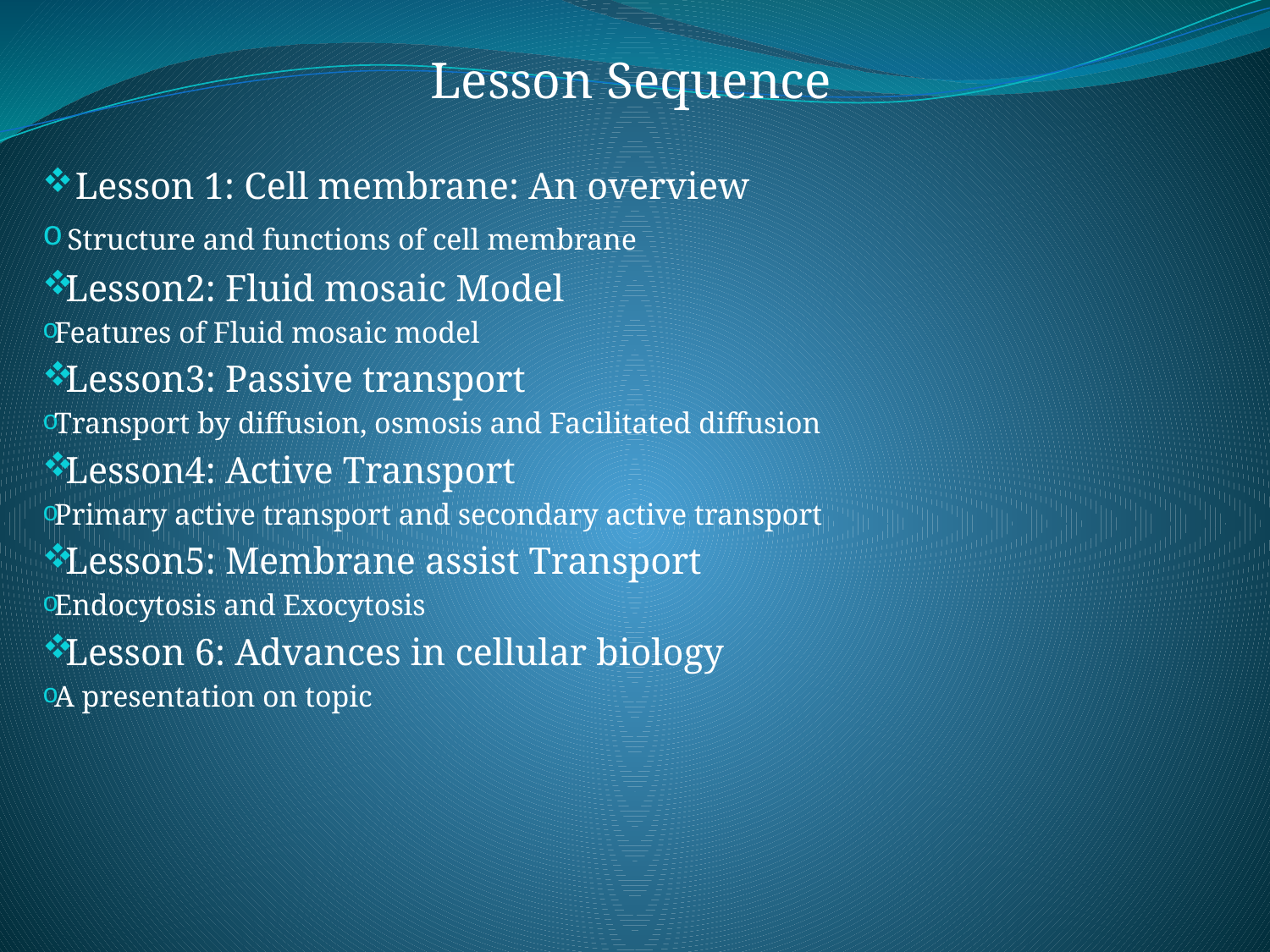

Lesson Sequence

 Lesson 1: Cell membrane: An overview
 Structure and functions of cell membrane
Lesson2: Fluid mosaic Model
Features of Fluid mosaic model
Lesson3: Passive transport
Transport by diffusion, osmosis and Facilitated diffusion
Lesson4: Active Transport
Primary active transport and secondary active transport
Lesson5: Membrane assist Transport
Endocytosis and Exocytosis
Lesson 6: Advances in cellular biology
A presentation on topic